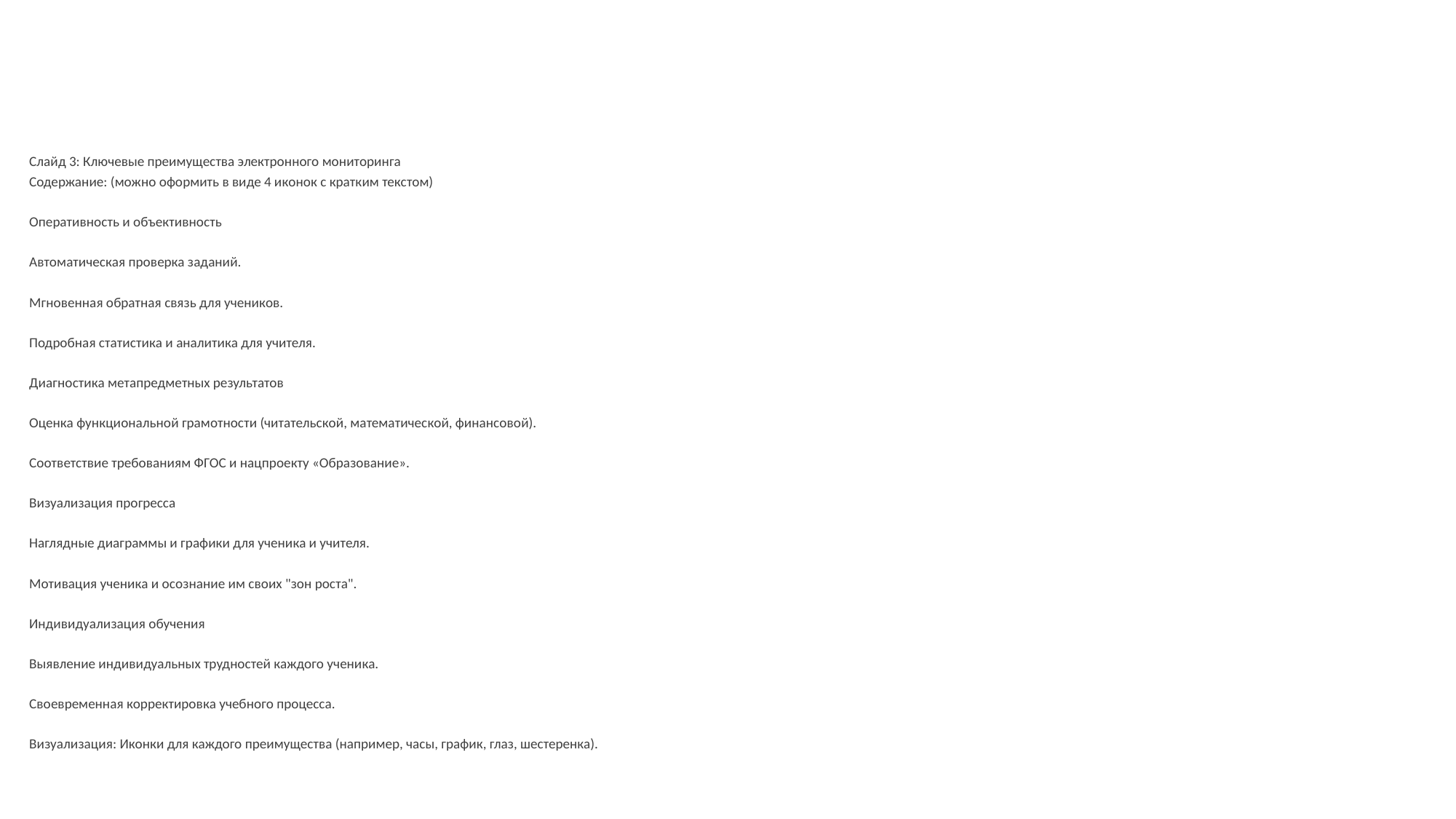

#
Слайд 3: Ключевые преимущества электронного мониторинга
Содержание: (можно оформить в виде 4 иконок с кратким текстом)

Оперативность и объективность

Автоматическая проверка заданий.

Мгновенная обратная связь для учеников.

Подробная статистика и аналитика для учителя.

Диагностика метапредметных результатов

Оценка функциональной грамотности (читательской, математической, финансовой).

Соответствие требованиям ФГОС и нацпроекту «Образование».

Визуализация прогресса

Наглядные диаграммы и графики для ученика и учителя.

Мотивация ученика и осознание им своих "зон роста".

Индивидуализация обучения

Выявление индивидуальных трудностей каждого ученика.

Своевременная корректировка учебного процесса.

Визуализация: Иконки для каждого преимущества (например, часы, график, глаз, шестеренка).